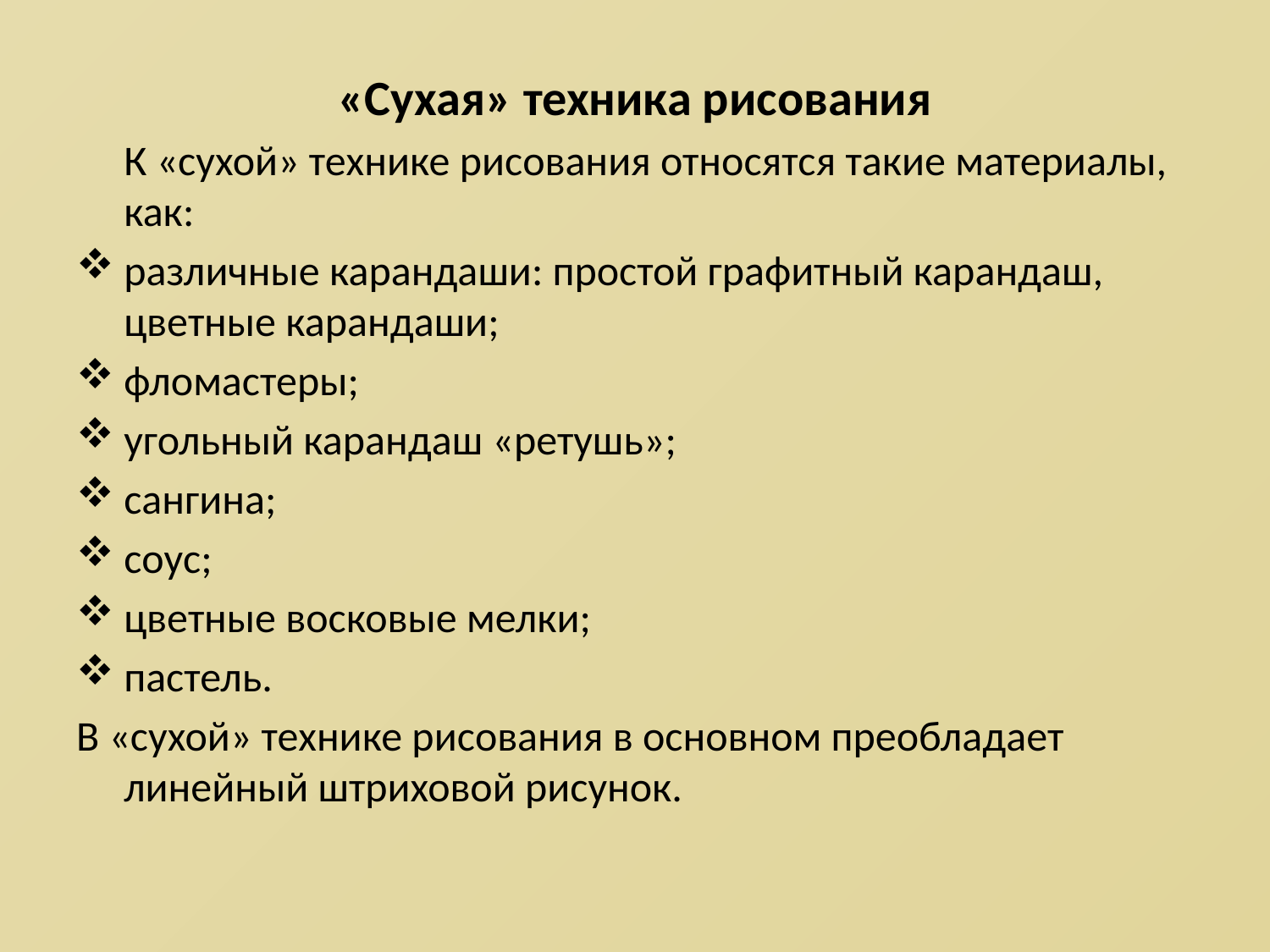

«Сухая» техника рисования
     К «сухой» технике рисования относятся такие материалы, как:
различные карандаши: простой графитный карандаш, цветные карандаши;
фломастеры;
угольный карандаш «ретушь»;
сангина;
соус;
цветные восковые мелки;
пастель.
В «сухой» технике рисования в основном преобладает линейный штриховой рисунок.